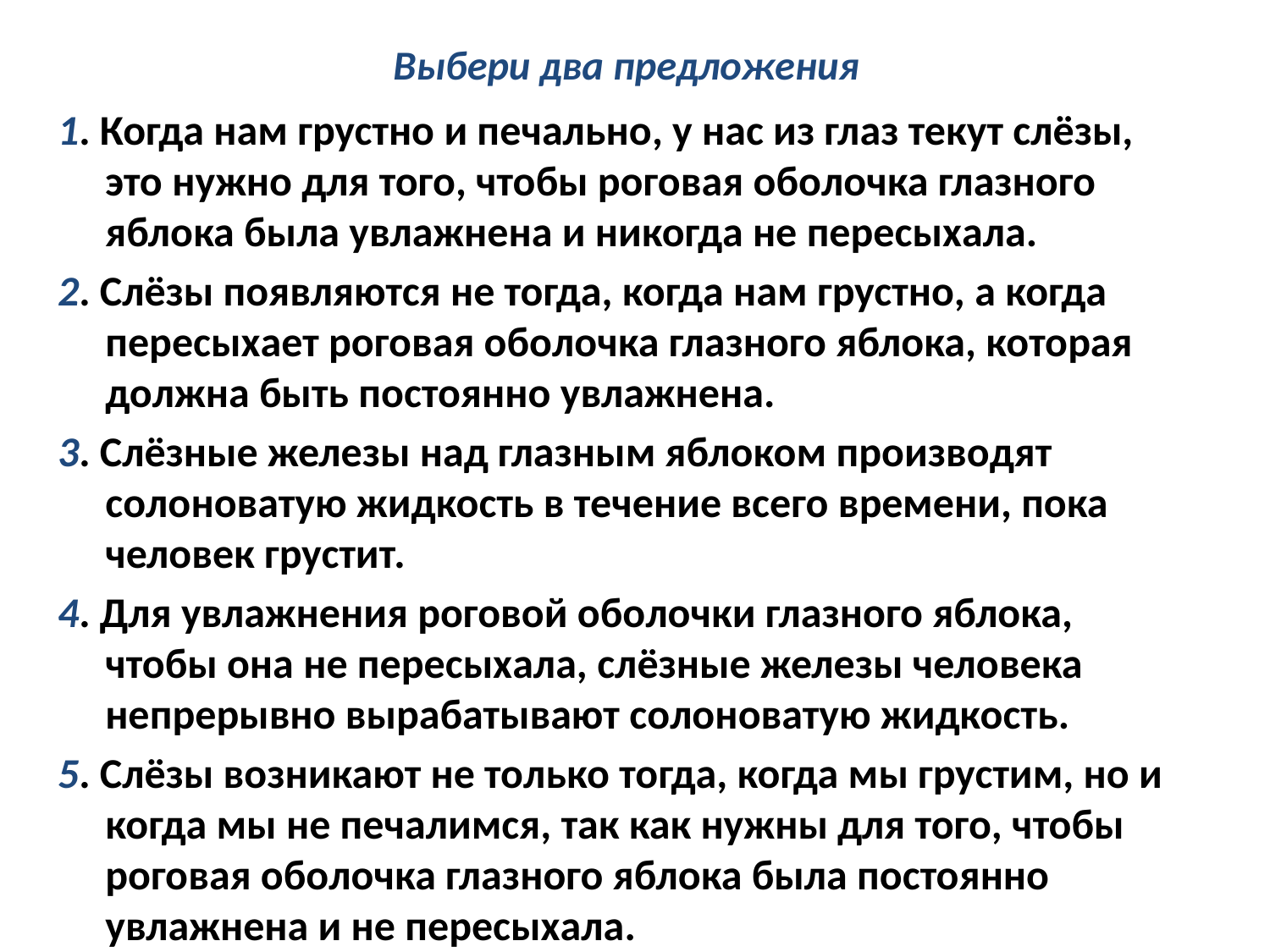

# Выбери два предложения
1. Когда нам грустно и печально, у нас из глаз текут слёзы, это нужно для того, чтобы роговая оболочка глазного яблока была увлажнена и никогда не пересыхала.
2. Слёзы появляются не тогда, когда нам грустно, а когда пересыхает роговая оболочка глазного яблока, которая должна быть постоянно увлажнена.
3. Слёзные железы над глазным яблоком производят солоноватую жидкость в течение всего времени, пока человек грустит.
4. Для увлажнения роговой оболочки глазного яблока, чтобы она не пересыхала, слёзные железы человека непрерывно вырабатывают солоноватую жидкость.
5. Слёзы возникают не только тогда, когда мы грустим, но и когда мы не печалимся, так как нужны для того, чтобы роговая оболочка глазного яблока была постоянно увлажнена и не пересыхала.